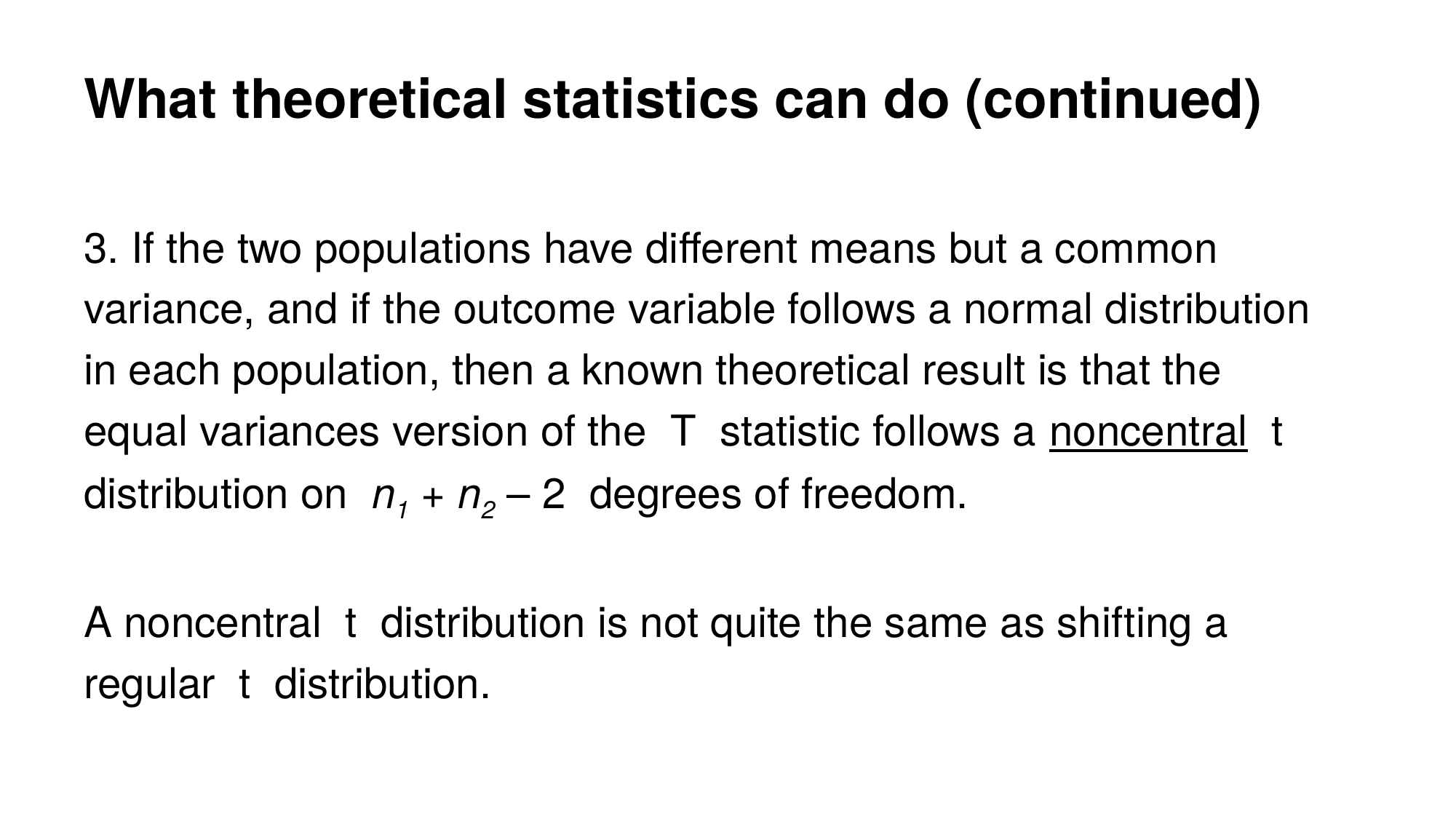

# What theoretical statistics can do (continued)
3. If the two populations have different means but a common variance, and if the outcome variable follows a normal distribution in each population, then a known theoretical result is that the equal variances version of the  T  statistic follows a noncentral  t  distribution on  n1 + n2 – 2  degrees of freedom.

A noncentral  t  distribution is not quite the same as shifting a regular  t  distribution.